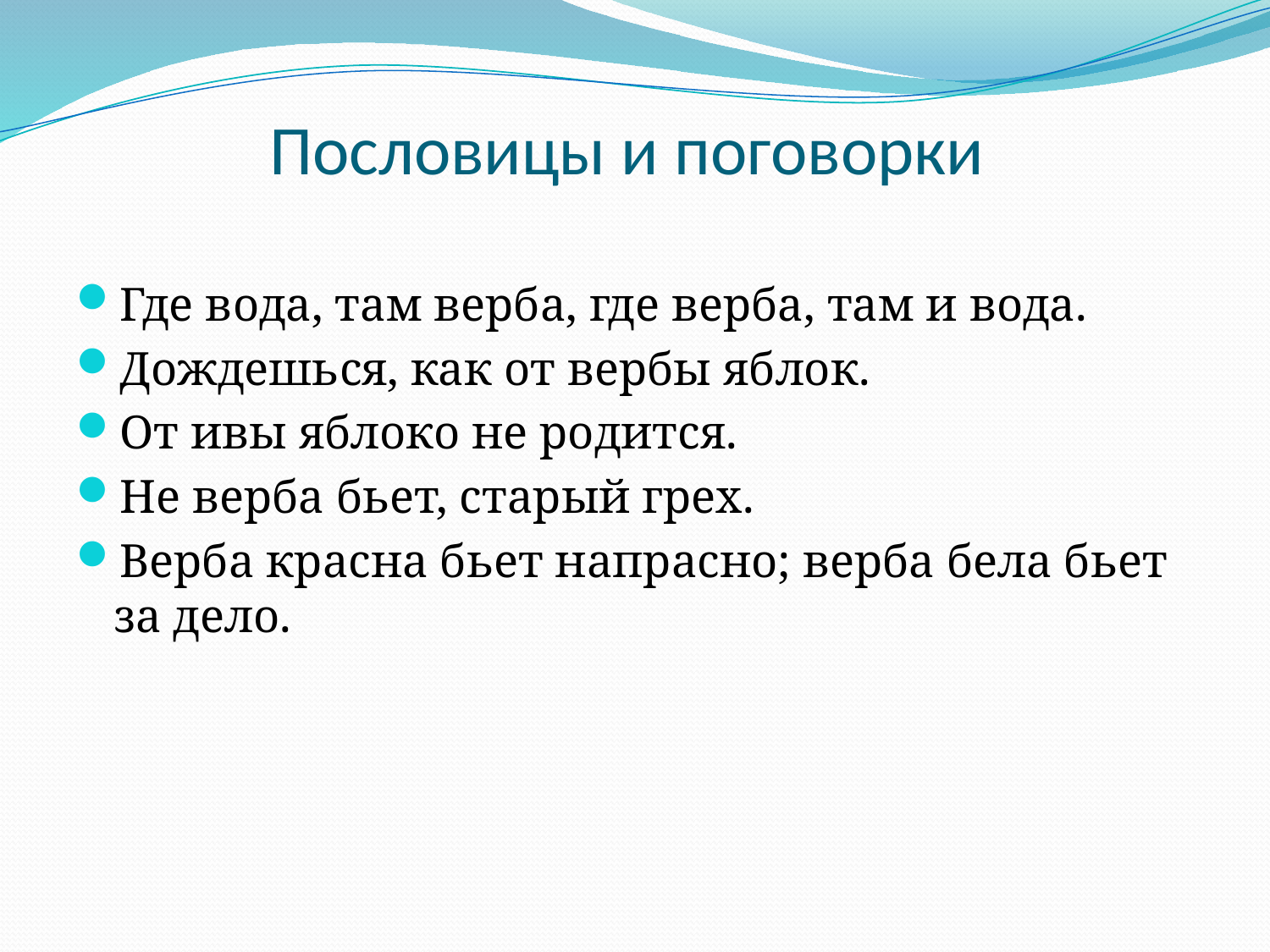

# Пословицы и поговорки
Где вода, там верба, где верба, там и вода.
Дождешься, как от вербы яблок.
От ивы яблоко не родится.
Не верба бьет, старый грех.
Верба красна бьет напрасно; верба бела бьет за дело.